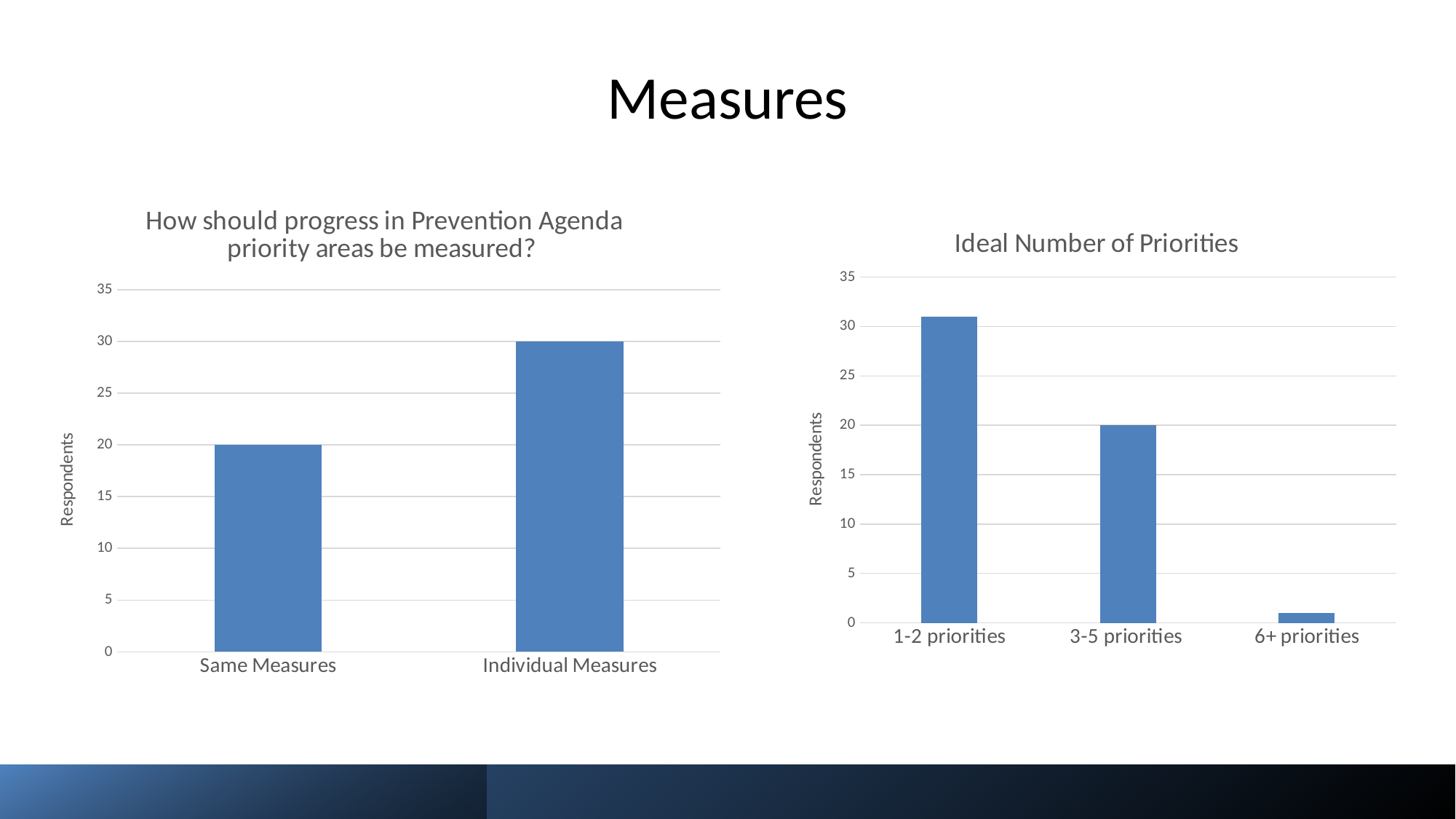

# Measures

### Chart: How should progress in Prevention Agenda priority areas be measured?

| Category | How should progress in Prevention Agenda priority areas be measured? |
|---|---|
| Same Measures | 20.0 |
| Individual Measures | 30.0 |

### Chart: Ideal Number of Priorities

| Category | Ideal Number of Priorities |
|---|---|
| 1-2 priorities | 31.0 |
| 3-5 priorities  | 20.0 |
| 6+ priorities | 1.0 |